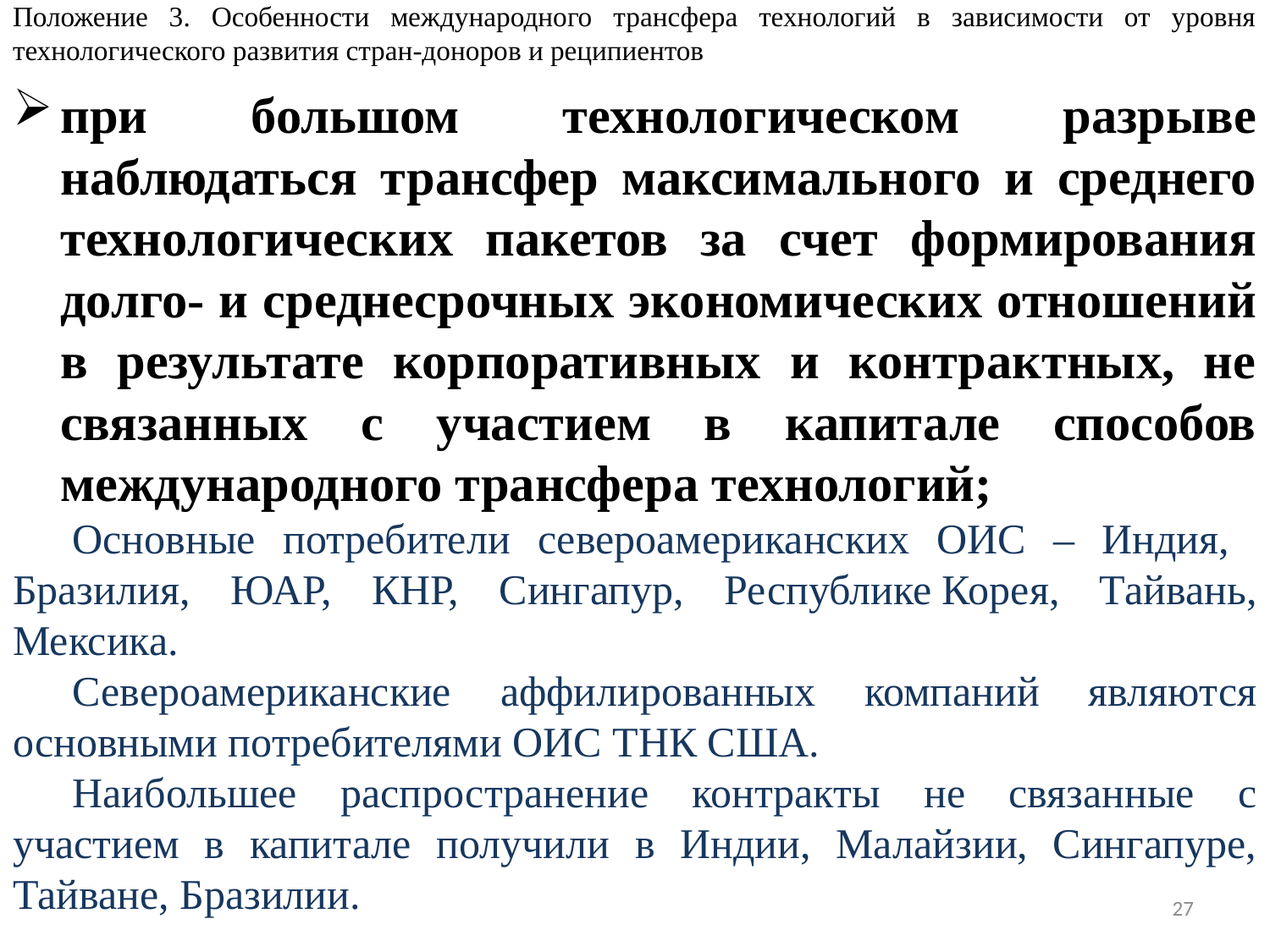

Положение 3. Особенности международного трансфера технологий в зависимости от уровня технологического развития стран-доноров и реципиентов
при большом технологическом разрыве наблюдаться трансфер максимального и среднего технологических пакетов за счет формирования долго- и среднесрочных экономических отношений в результате корпоративных и контрактных, не связанных с участием в капитале способов международного трансфера технологий;
Основные потребители североамериканских ОИС – Индия,  Бразилия, ЮАР, КНР, Сингапур, Республике Корея, Тайвань, Мексика.
Североамериканские аффилированных компаний являются основными потребителями ОИС ТНК США.
Наибольшее распространение контракты не связанные с участием в капитале получили в Индии, Малайзии, Сингапуре, Тайване, Бразилии.

27